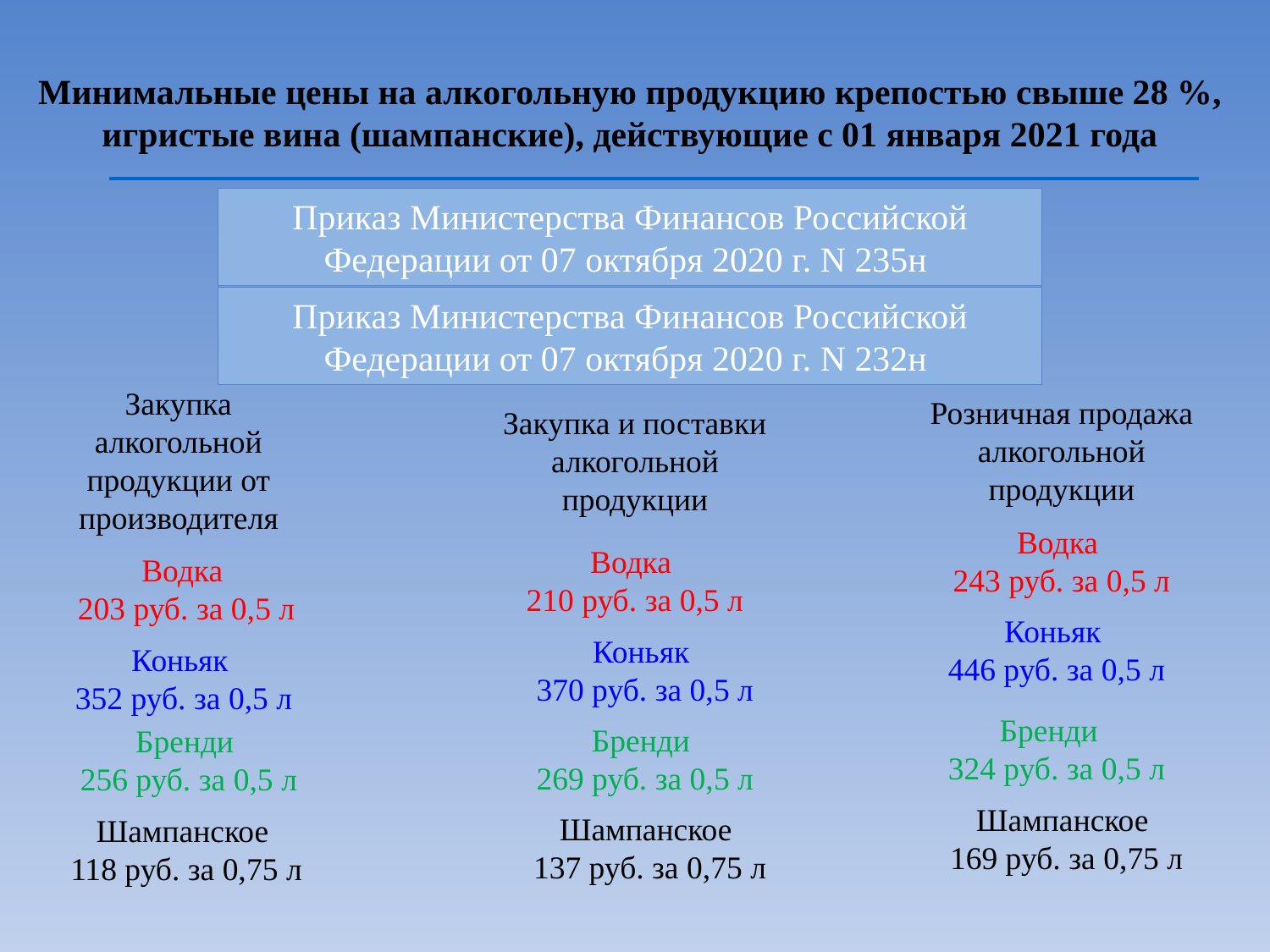

Минимальные цены на алкогольную продукцию крепостью свыше 28 %, игристые вина (шампанские), действующие с 01 января 2021 года
Приказ Министерства Финансов Российской Федерации от 07 октября 2020 г. N 235н

Приказ Министерства Финансов Российской Федерации от 07 октября 2020 г. N 232н
Закупка алкогольной продукции от производителя
Розничная продажа алкогольной продукции
Закупка и поставки алкогольной продукции
Водка
243 руб. за 0,5 л
Водка
210 руб. за 0,5 л
Водка
203 руб. за 0,5 л
Коньяк
446 руб. за 0,5 л
Коньяк
370 руб. за 0,5 л
Коньяк
352 руб. за 0,5 л
Бренди
324 руб. за 0,5 л
Бренди
269 руб. за 0,5 л
Бренди
256 руб. за 0,5 л
Шампанское
169 руб. за 0,75 л
Шампанское
137 руб. за 0,75 л
Шампанское
118 руб. за 0,75 л